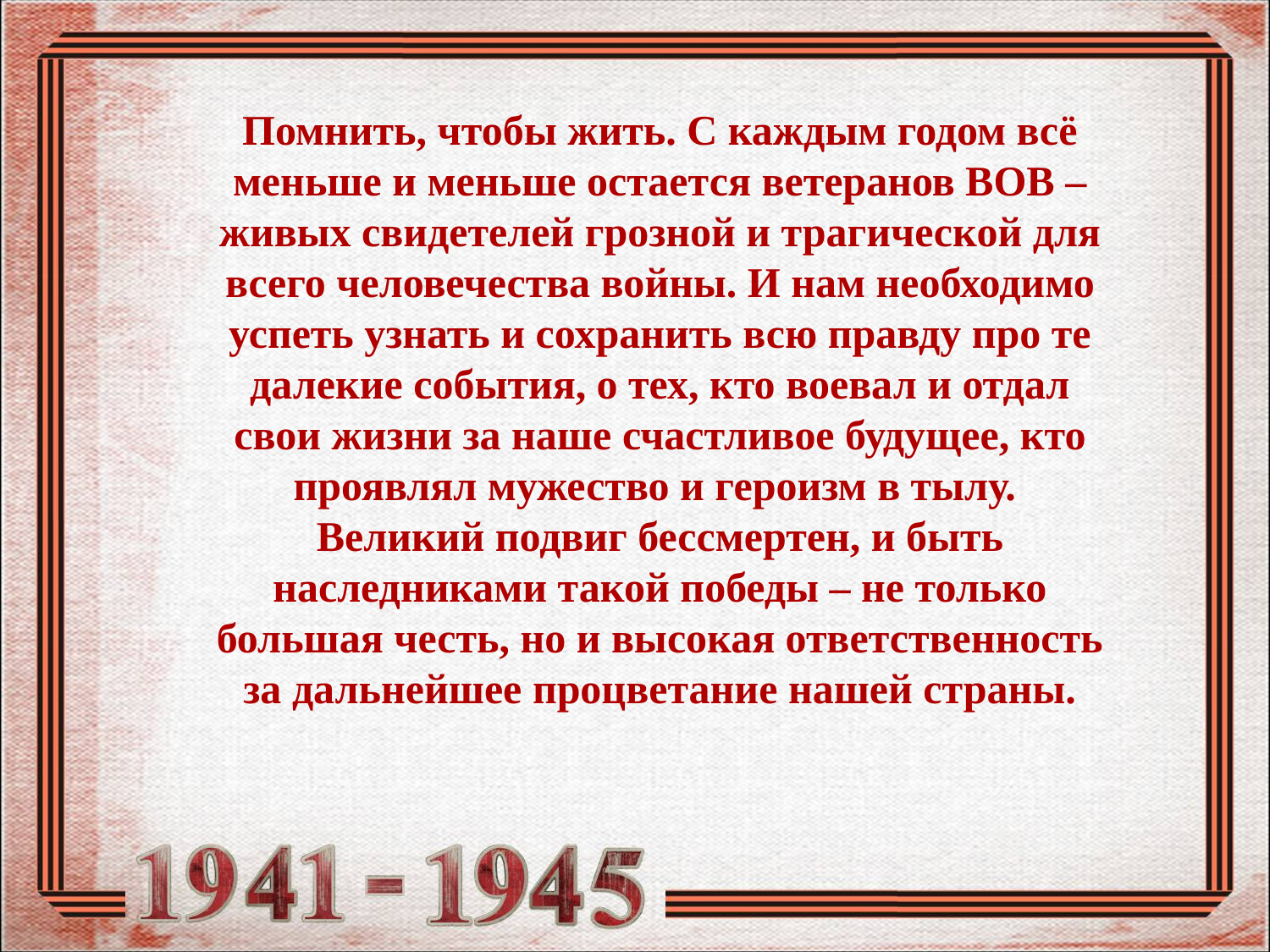

Помнить, чтобы жить. С каждым годом всё меньше и меньше остается ветеранов ВОВ – живых свидетелей грозной и трагической для всего человечества войны. И нам необходимо успеть узнать и сохранить всю правду про те далекие события, о тех, кто воевал и отдал свои жизни за наше счастливое будущее, кто проявлял мужество и героизм в тылу.
Великий подвиг бессмертен, и быть наследниками такой победы – не только большая честь, но и высокая ответственность за дальнейшее процветание нашей страны.